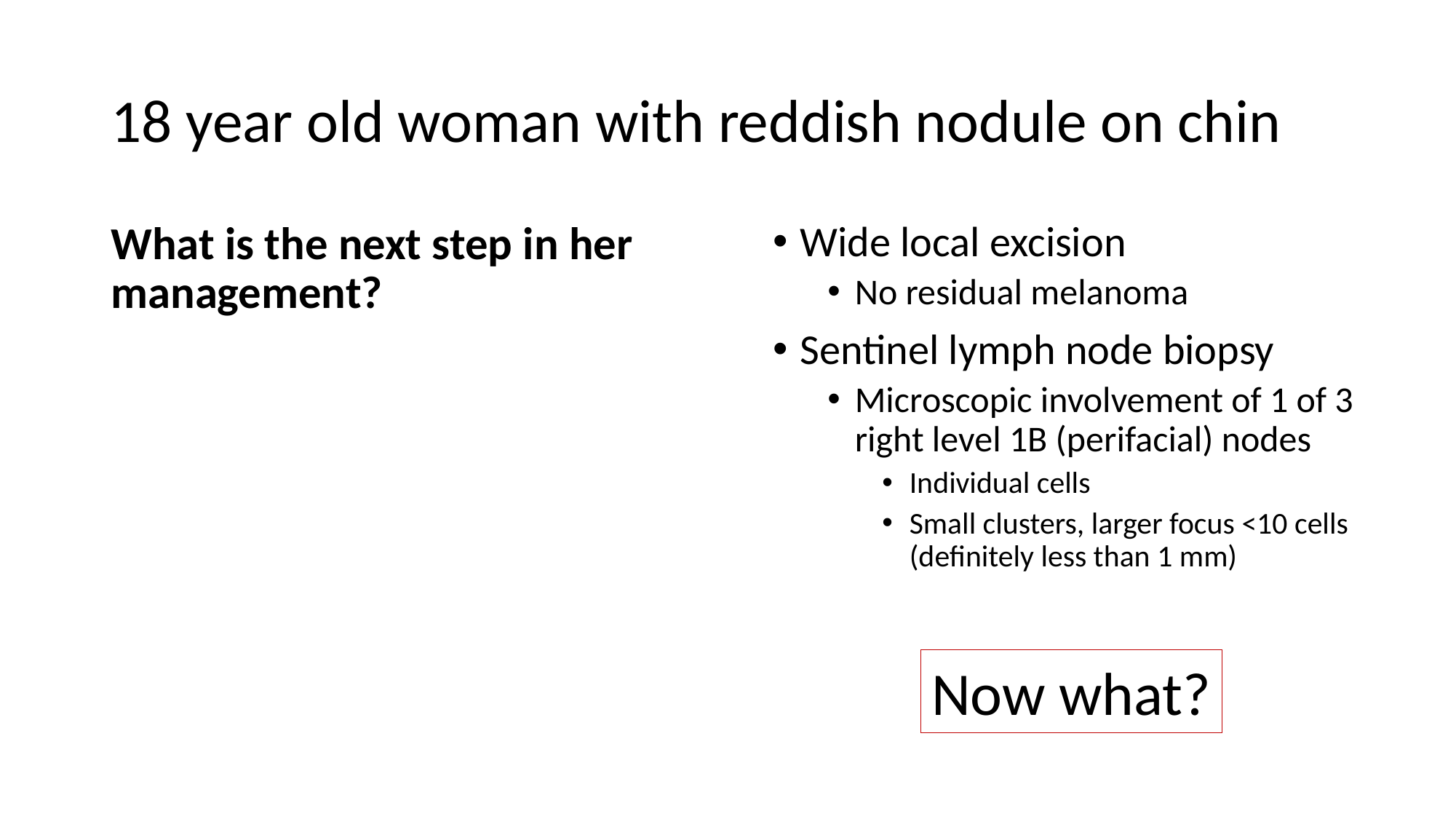

# 18 year old woman with reddish nodule on chin
What is the next step in her management?
Wide local excision
Wide local excision, sentinel lymph node sampling
Wide local excision, completion lymph node dissection
PET/CT and MRI brain
Wide local excision
No residual melanoma
Sentinel lymph node biopsy
Microscopic involvement of 1 of 3 right level 1B (perifacial) nodes
Individual cells
Small clusters, larger focus <10 cells (definitely less than 1 mm)

Now what?